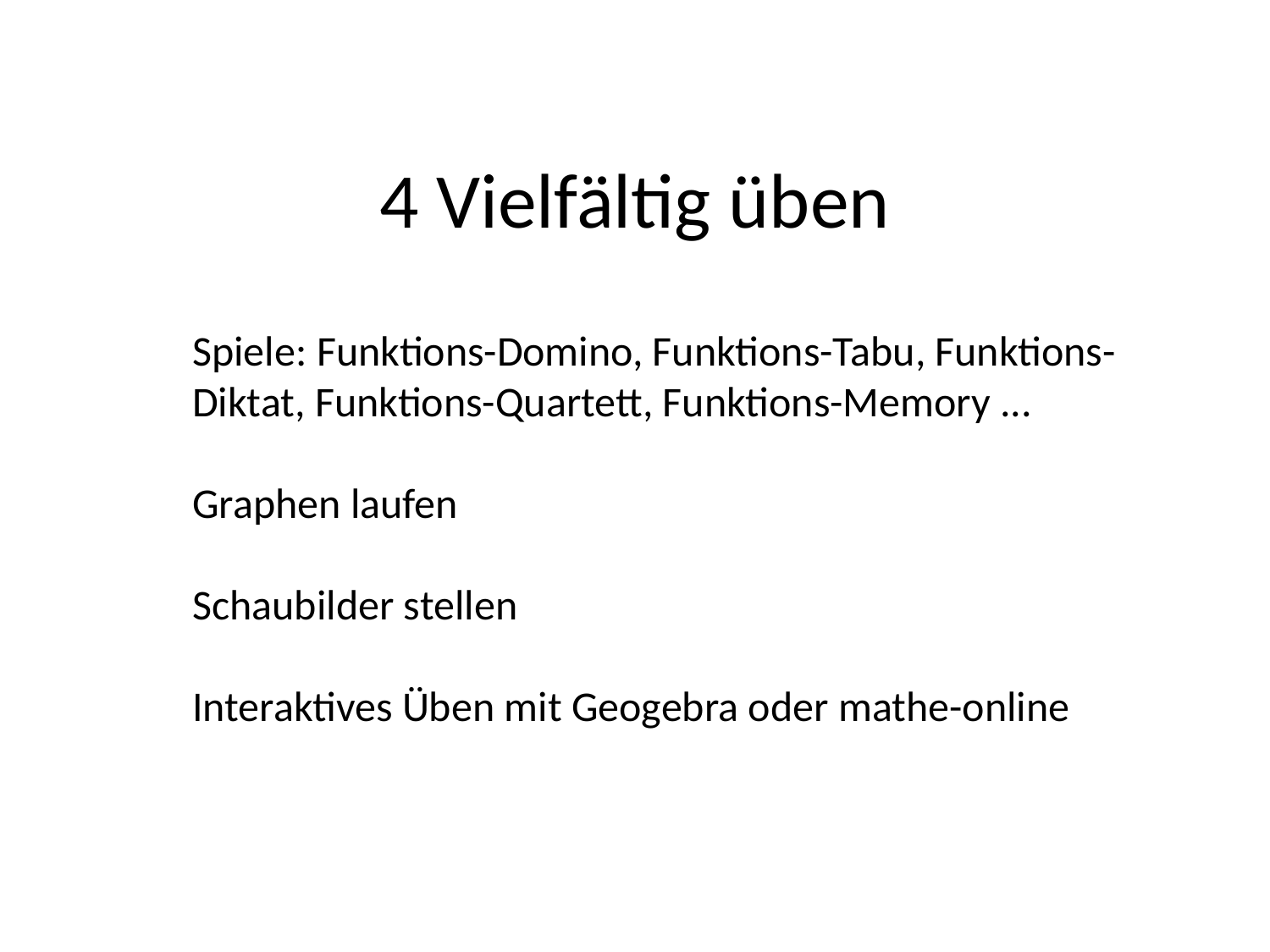

4 Vielfältig üben
Spiele: Funktions-Domino, Funktions-Tabu, Funktions-Diktat, Funktions-Quartett, Funktions-Memory ...

Graphen laufen

Schaubilder stellen

Interaktives Üben mit Geogebra oder mathe-online